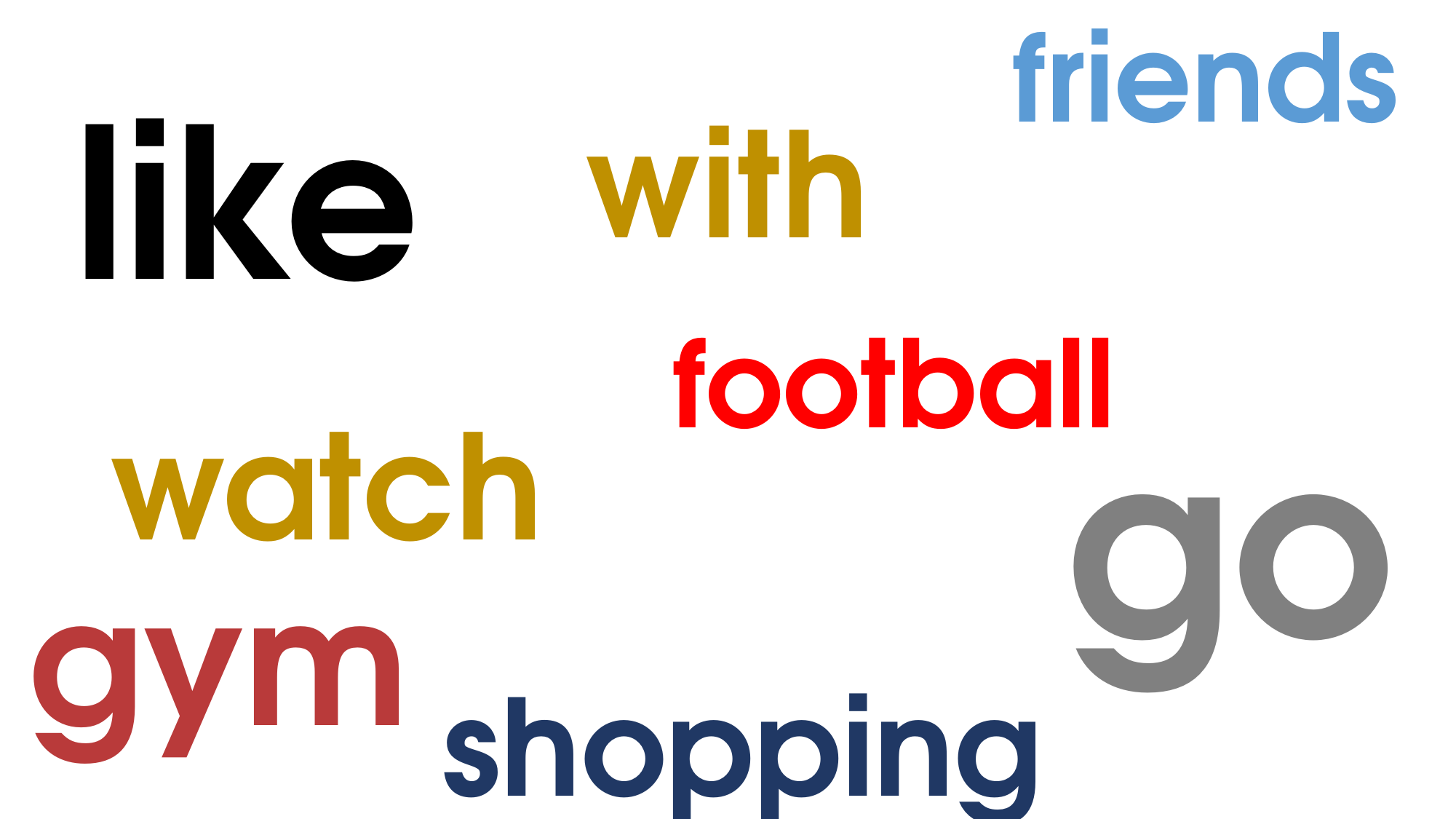

friends
like
with
football
go
watch
gym
shopping